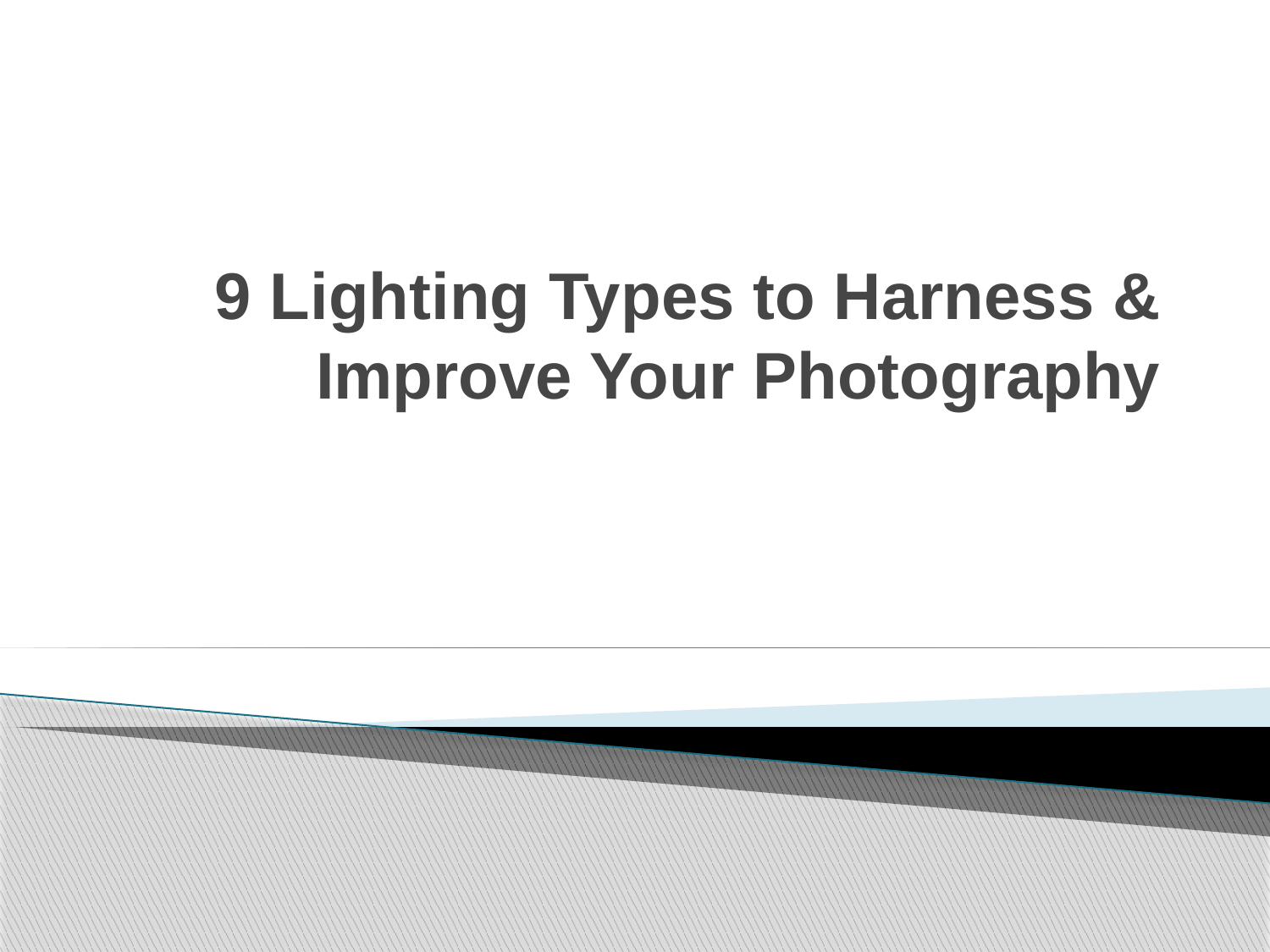

# 9 Lighting Types to Harness & Improve Your Photography